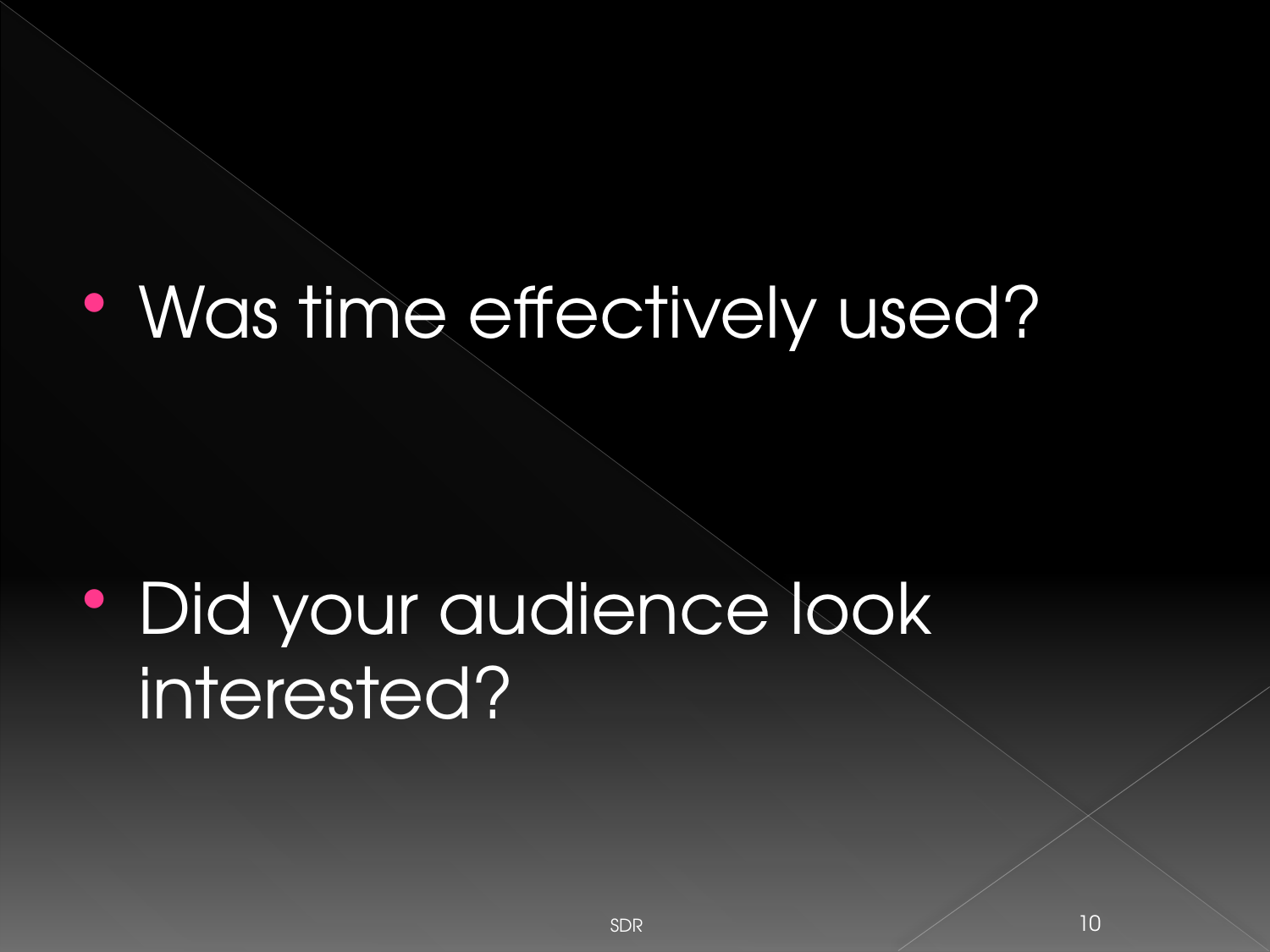

#
Was time effectively used?

Did your audience look interested?

SDR
10